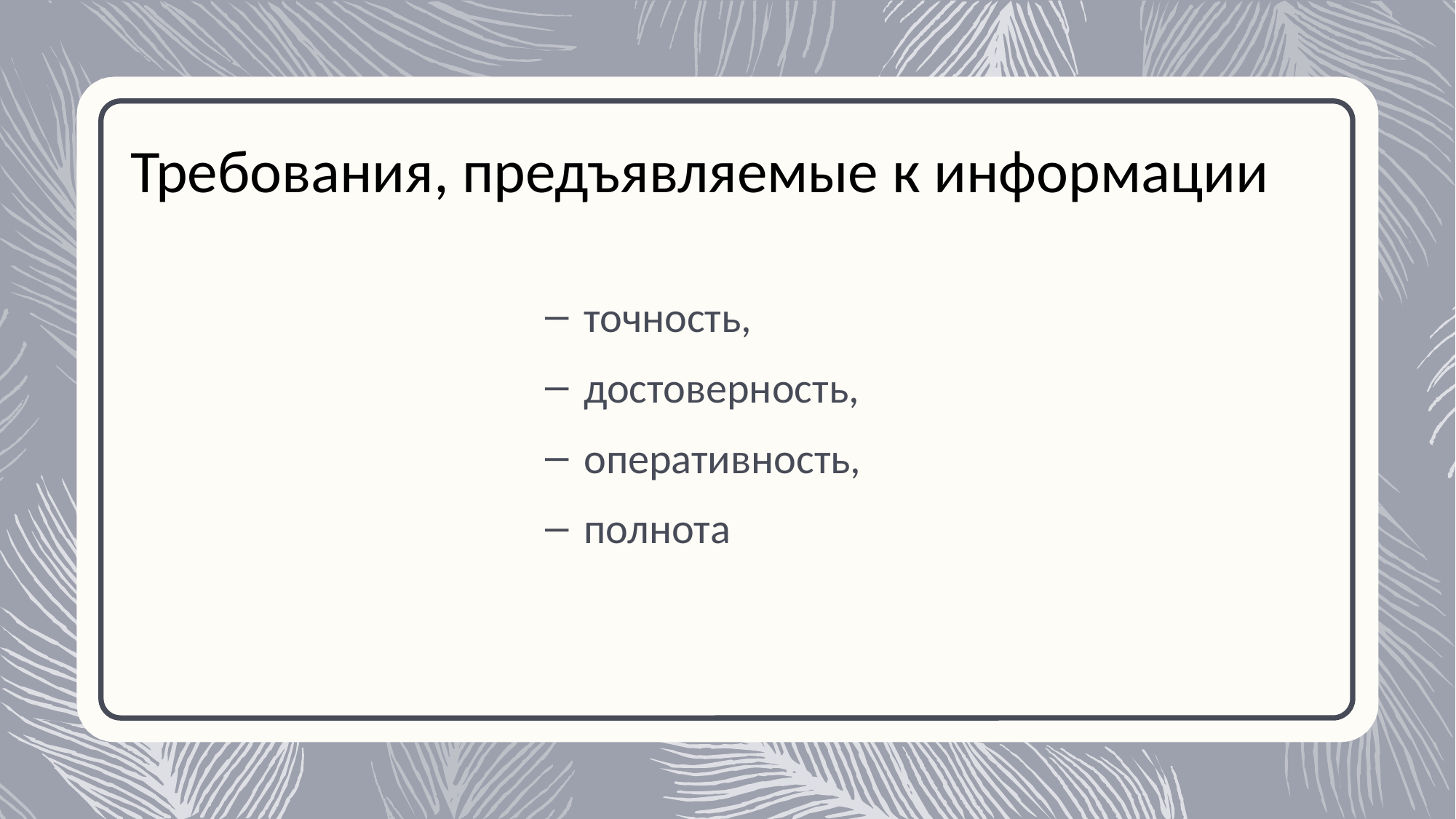

Требования, предъявляемые к информации
точность,
достоверность,
оперативность,
полнота